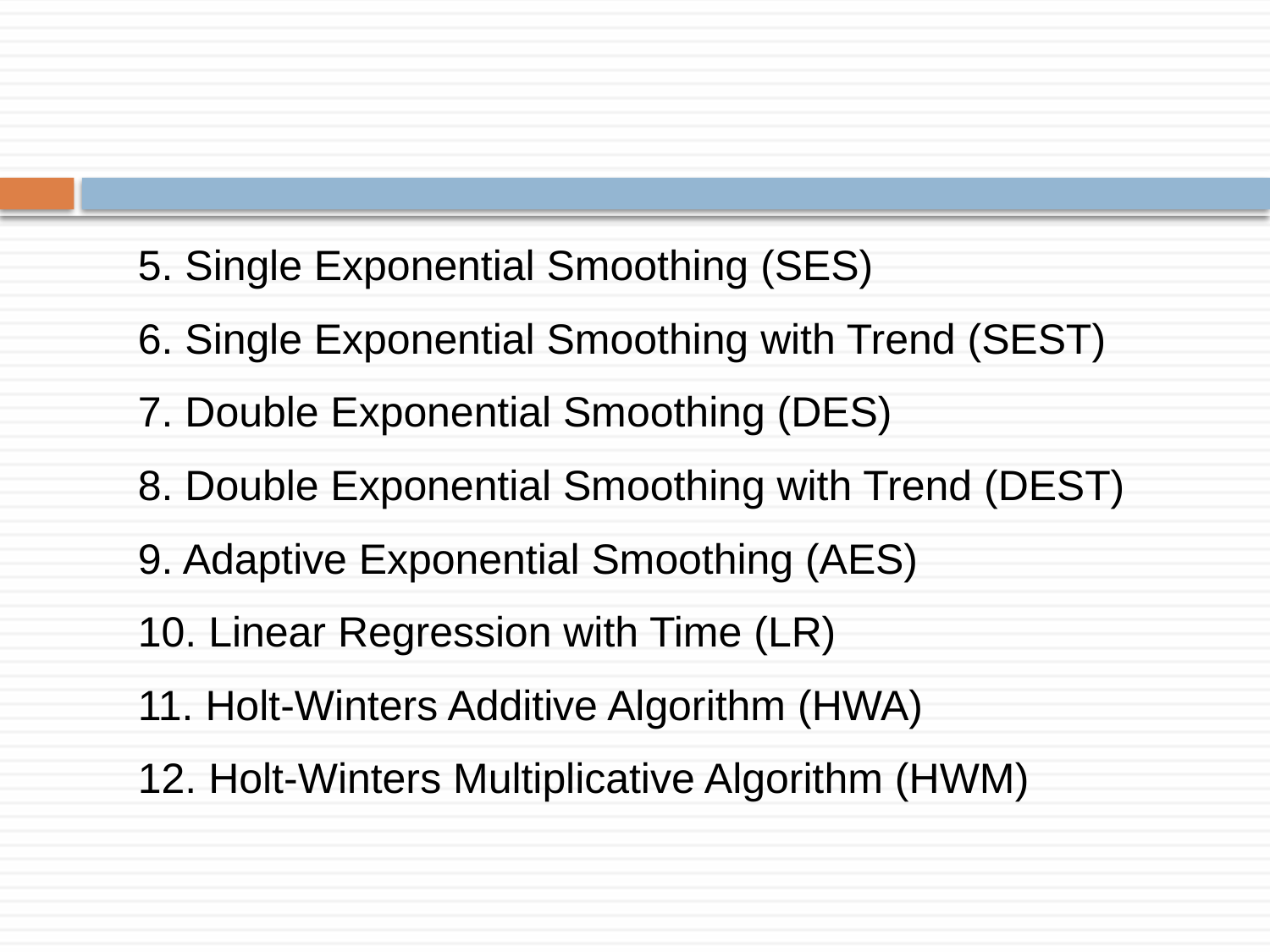

5. Single Exponential Smoothing (SES)
6. Single Exponential Smoothing with Trend (SEST)
7. Double Exponential Smoothing (DES)
8. Double Exponential Smoothing with Trend (DEST)
9. Adaptive Exponential Smoothing (AES)
10. Linear Regression with Time (LR)
11. Holt-Winters Additive Algorithm (HWA)
12. Holt-Winters Multiplicative Algorithm (HWM)